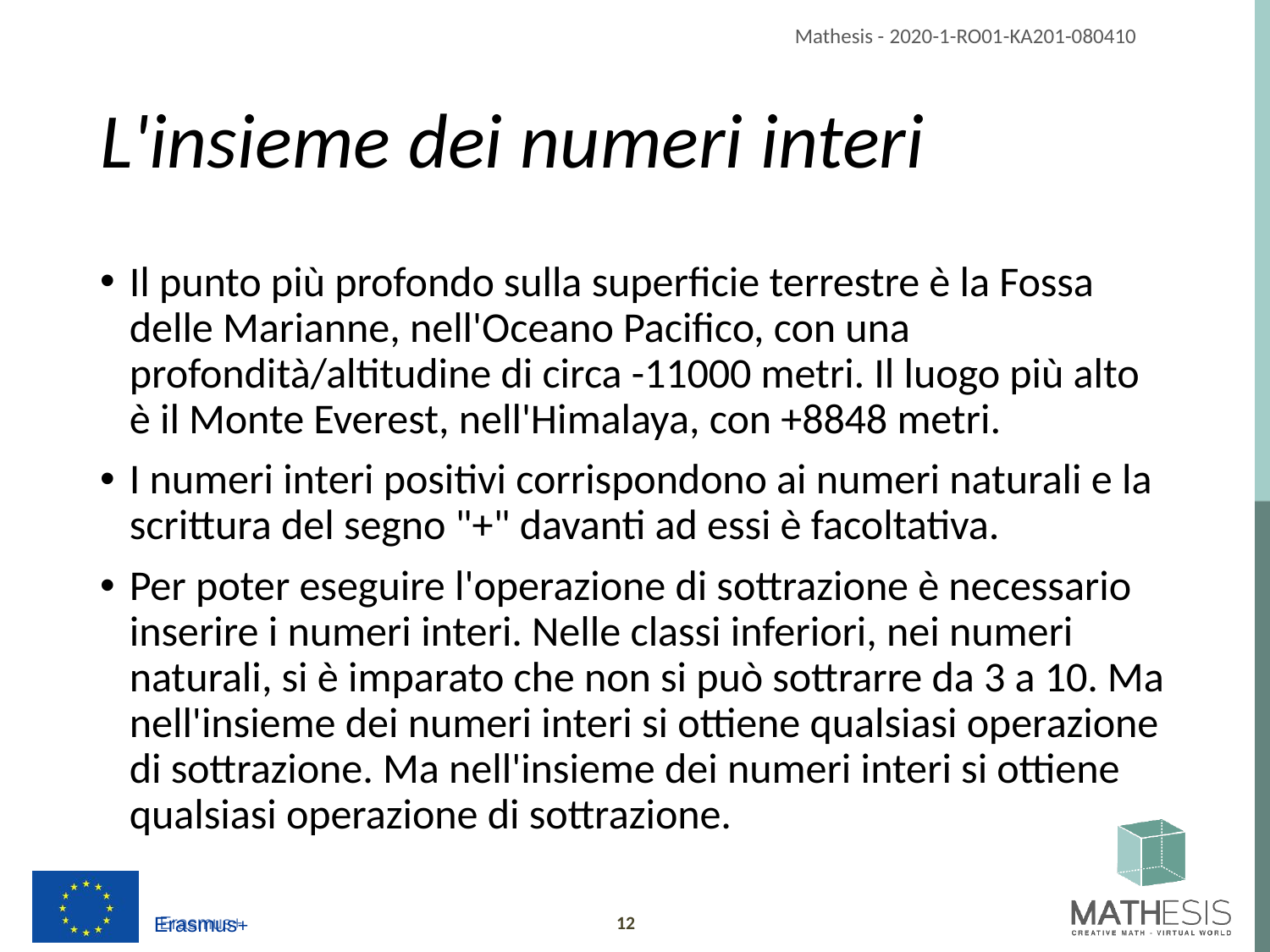

# L'insieme dei numeri interi
Il punto più profondo sulla superficie terrestre è la Fossa delle Marianne, nell'Oceano Pacifico, con una profondità/altitudine di circa -11000 metri. Il luogo più alto è il Monte Everest, nell'Himalaya, con +8848 metri.
I numeri interi positivi corrispondono ai numeri naturali e la scrittura del segno "+" davanti ad essi è facoltativa.
Per poter eseguire l'operazione di sottrazione è necessario inserire i numeri interi. Nelle classi inferiori, nei numeri naturali, si è imparato che non si può sottrarre da 3 a 10. Ma nell'insieme dei numeri interi si ottiene qualsiasi operazione di sottrazione. Ma nell'insieme dei numeri interi si ottiene qualsiasi operazione di sottrazione.